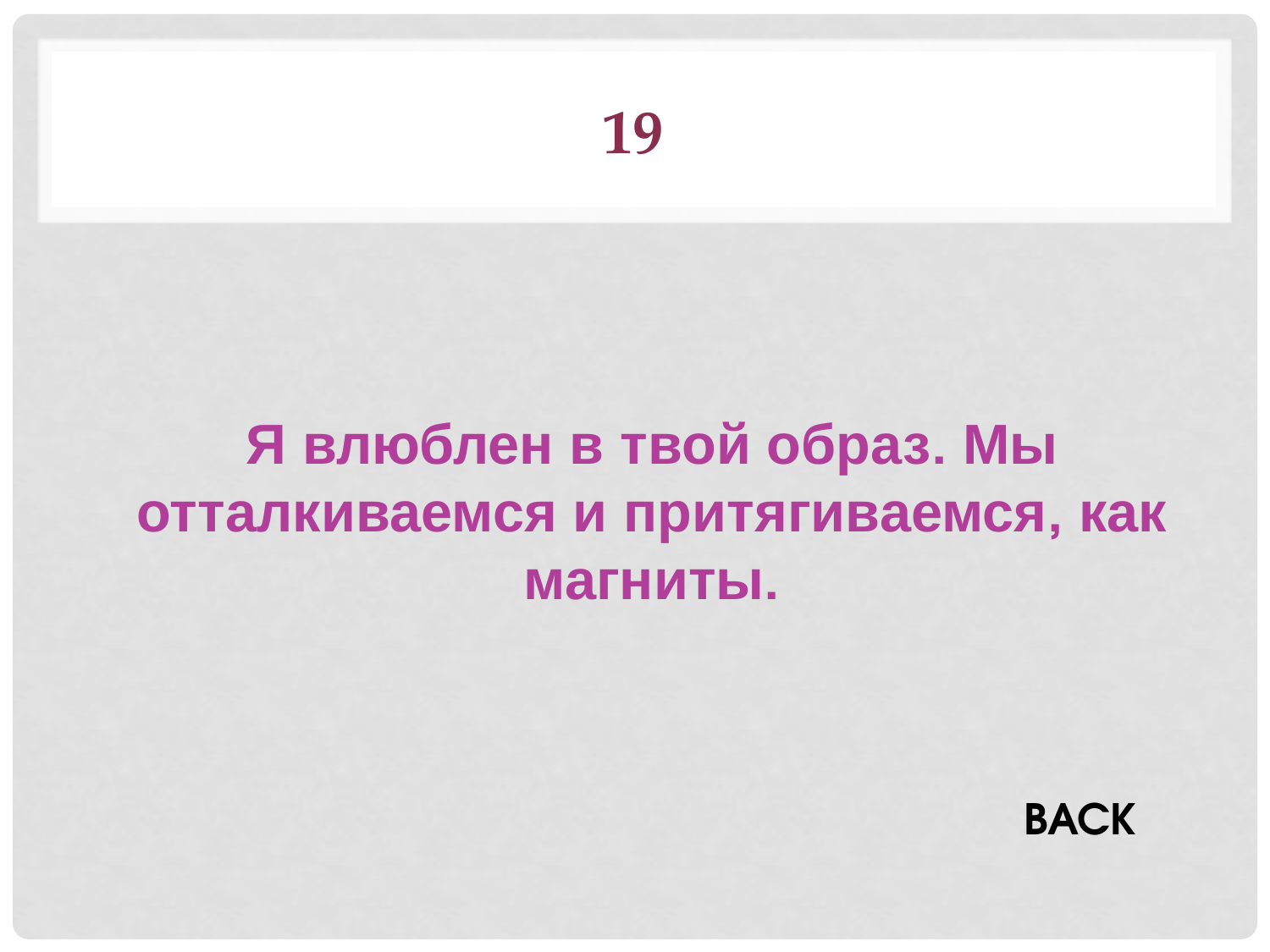

# 19

Я влюблен в твой образ. Мы отталкиваемся и притягиваемся, как магниты.
BACK